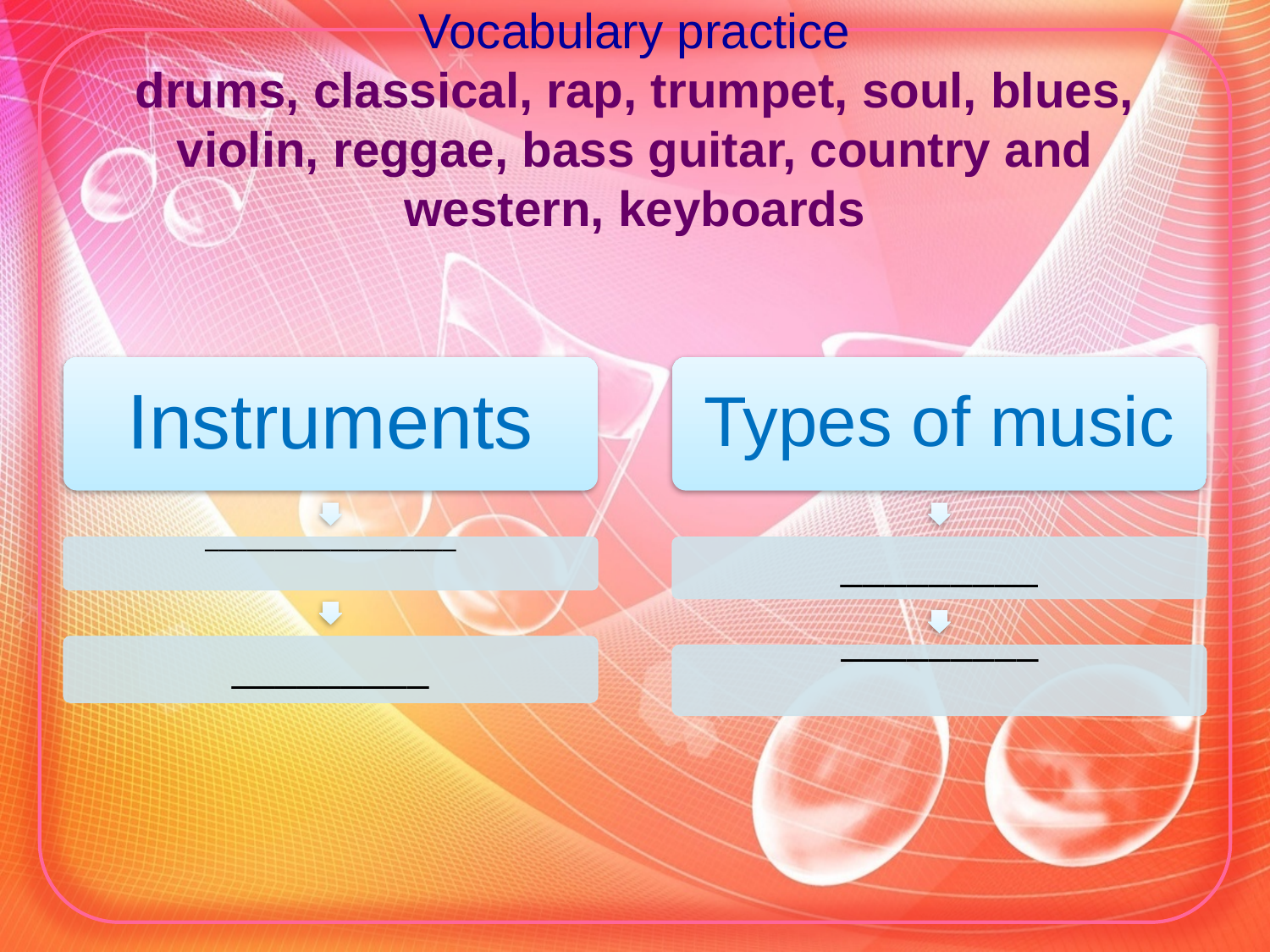

# Vocabulary practice drums, classical, rap, trumpet, soul, blues, violin, reggae, bass guitar, country and western, keyboards
Instruments
__________________
_________
Types of music
_________
_________